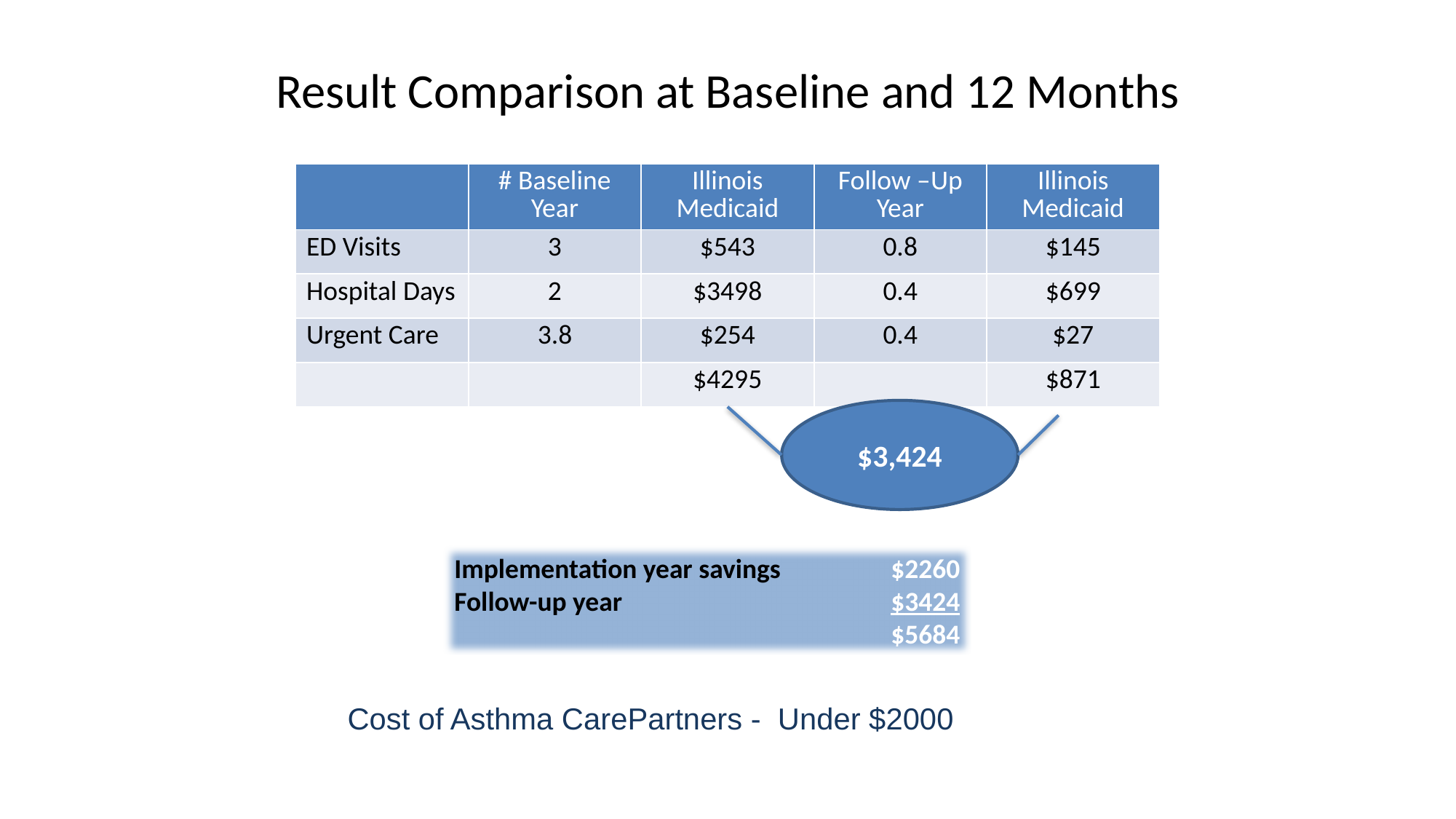

Result Comparison at Baseline and 12 Months
|  | # Baseline Year | Illinois Medicaid | Follow –Up Year | Illinois Medicaid |
| --- | --- | --- | --- | --- |
| ED Visits | 3 | $543 | 0.8 | $145 |
| Hospital Days | 2 | $3498 | 0.4 | $699 |
| Urgent Care | 3.8 | $254 | 0.4 | $27 |
|  |  | $4295 |  | $871 |
$3,424
Implementation year savings		$2260
Follow-up year			$3424
				$5684
Cost of Asthma CarePartners -  Under $2000